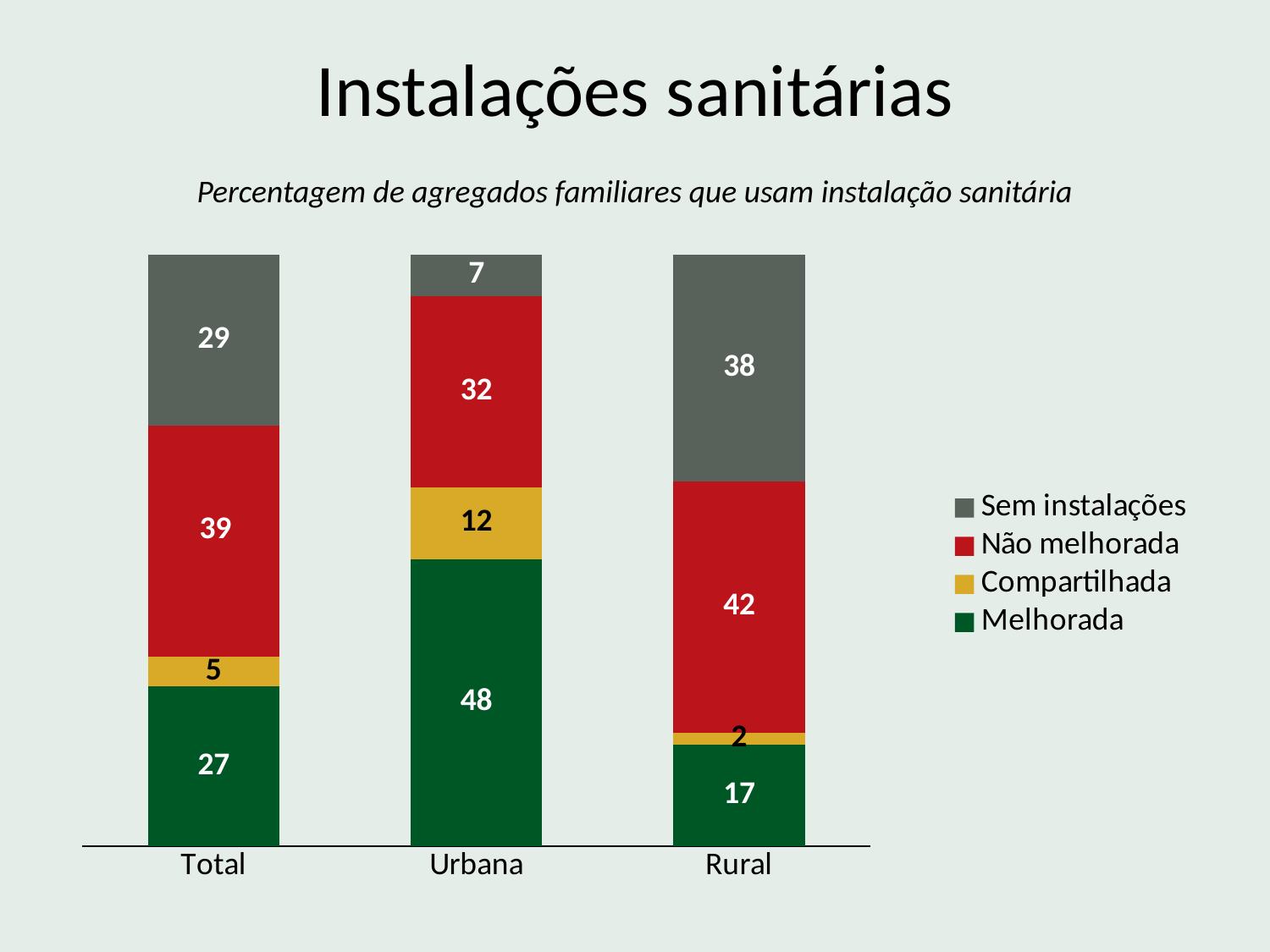

# Instalações sanitárias
Percentagem de agregados familiares que usam instalação sanitária

### Chart

| Category | Melhorada | Compartilhada | Não melhorada | Sem instalações |
|---|---|---|---|---|
| Total | 27.0 | 5.0 | 39.0 | 29.0 |
| Urbana | 48.0 | 12.0 | 32.0 | 7.0 |
| Rural | 17.0 | 2.0 | 42.0 | 38.0 |